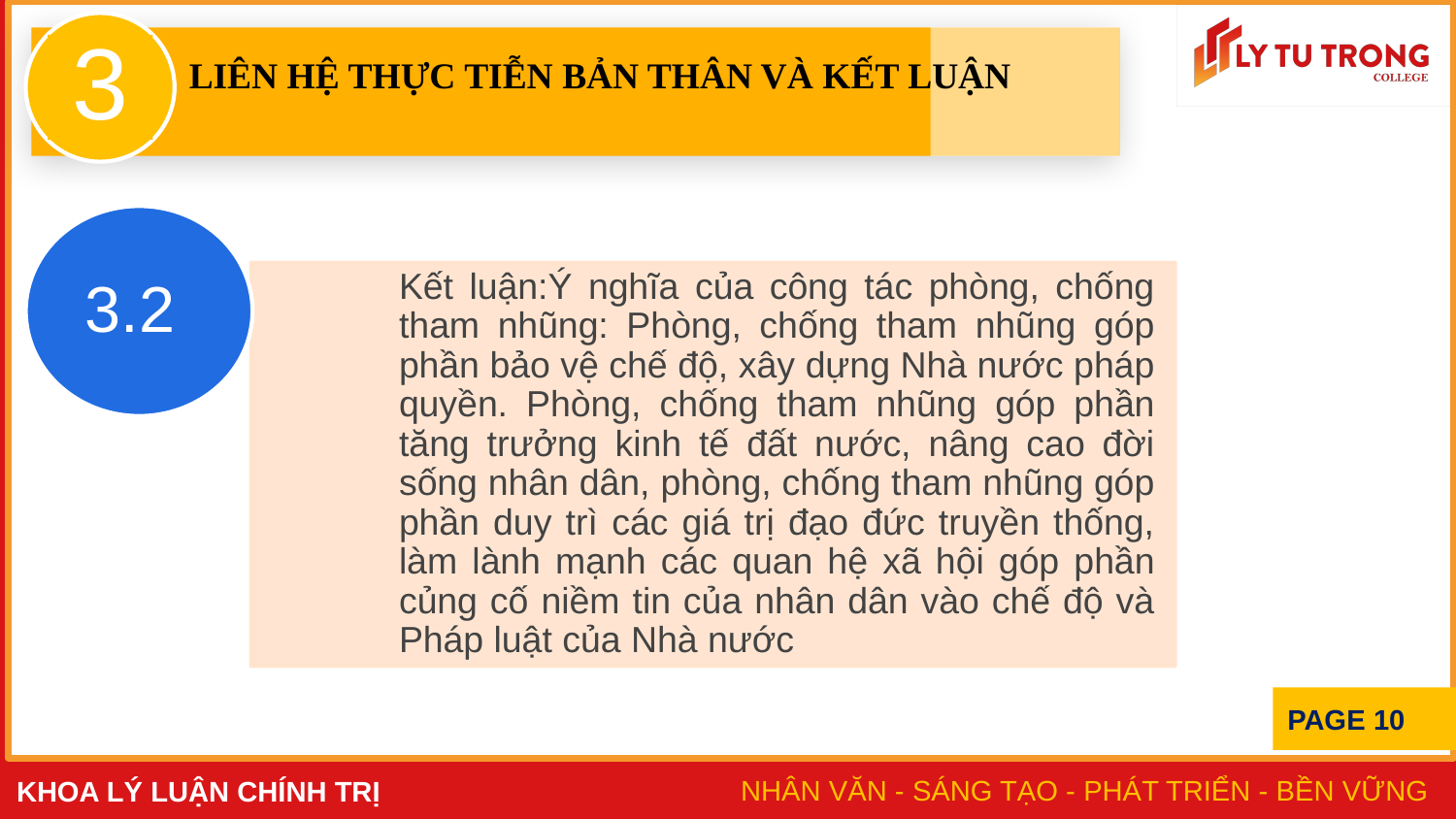

3
LIÊN HỆ THỰC TIỄN BẢN THÂN VÀ KẾT LUẬN
Kết luận:Ý nghĩa của công tác phòng, chống tham nhũng: Phòng, chống tham nhũng góp phần bảo vệ chế độ, xây dựng Nhà nước pháp quyền. Phòng, chống tham nhũng góp phần tăng trưởng kinh tế đất nước, nâng cao đời sống nhân dân, phòng, chống tham nhũng góp phần duy trì các giá trị đạo đức truyền thống, làm lành mạnh các quan hệ xã hội góp phần củng cố niềm tin của nhân dân vào chế độ và Pháp luật của Nhà nước
3.2
PAGE 10